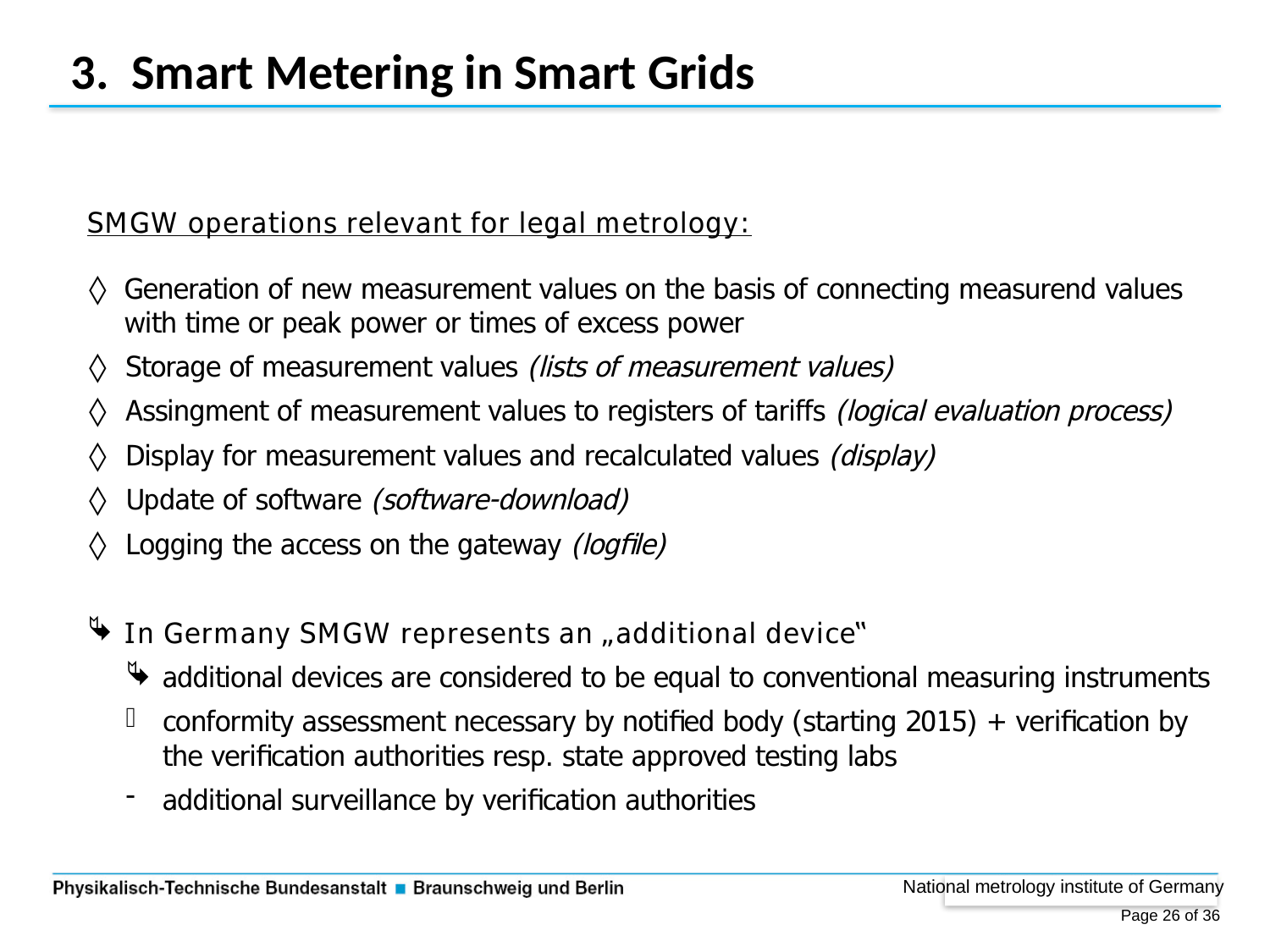

3.  Smart Metering in Smart Grids
SMGW operations relevant for legal metrology:
◊	Generation of new measurement values on the basis of connecting measurend values with time or peak power or times of excess power
◊	Storage of measurement values (lists of measurement values)
◊	Assingment of measurement values to registers of tariffs (logical evaluation process)
◊	Display for measurement values and recalculated values (display)
◊	Update of software (software-download)
◊	Logging the access on the gateway (logfile)
In Germany SMGW represents an „additional device“
additional devices are considered to be equal to conventional measuring instruments
conformity assessment necessary by notified body (starting 2015) + verification by the verification authorities resp. state approved testing labs
additional surveillance by verification authorities